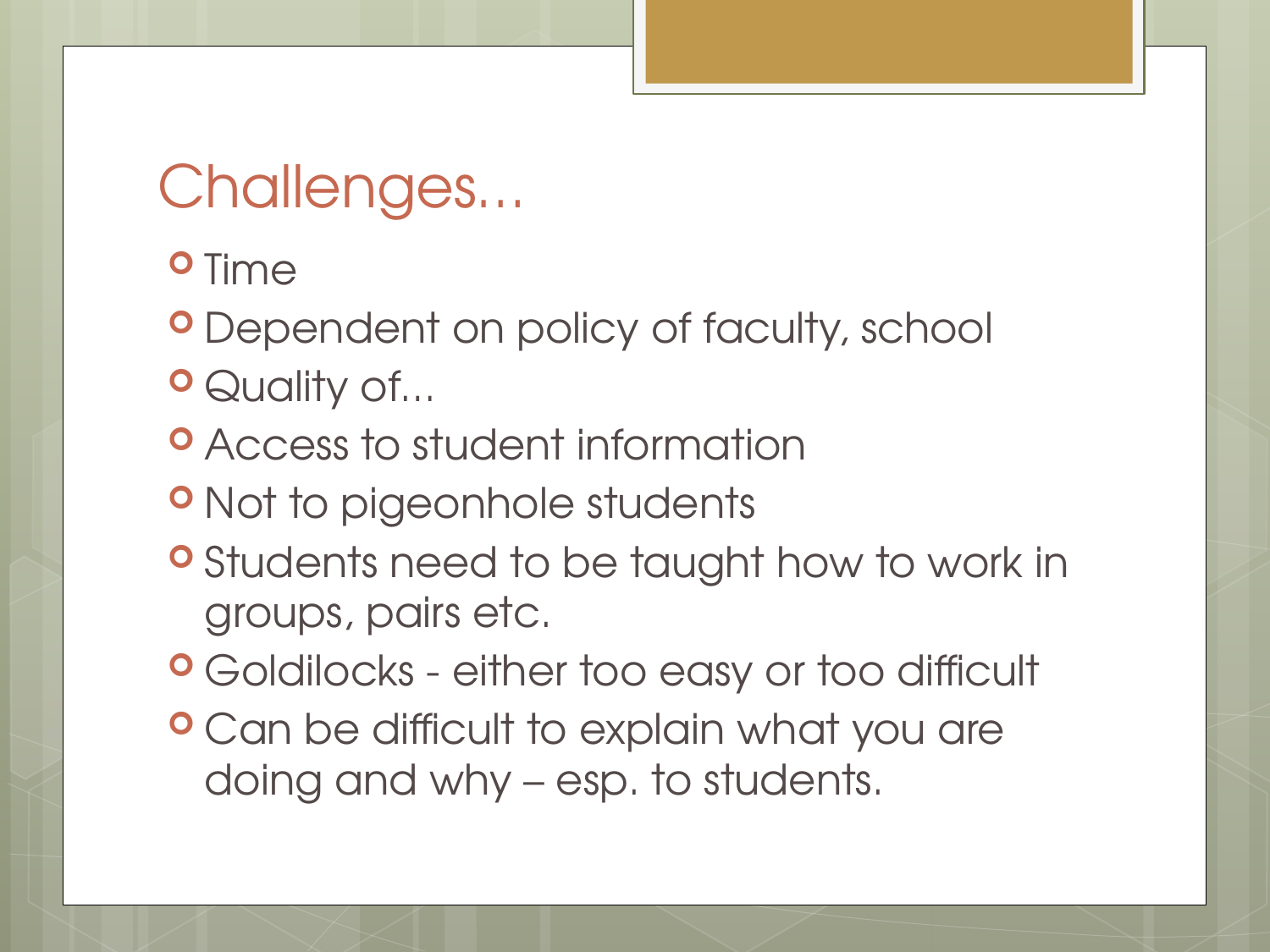

# Challenges…
Time
Dependent on policy of faculty, school
Quality of…
Access to student information
Not to pigeonhole students
Students need to be taught how to work in groups, pairs etc.
Goldilocks - either too easy or too difficult
Can be difficult to explain what you are doing and why – esp. to students.